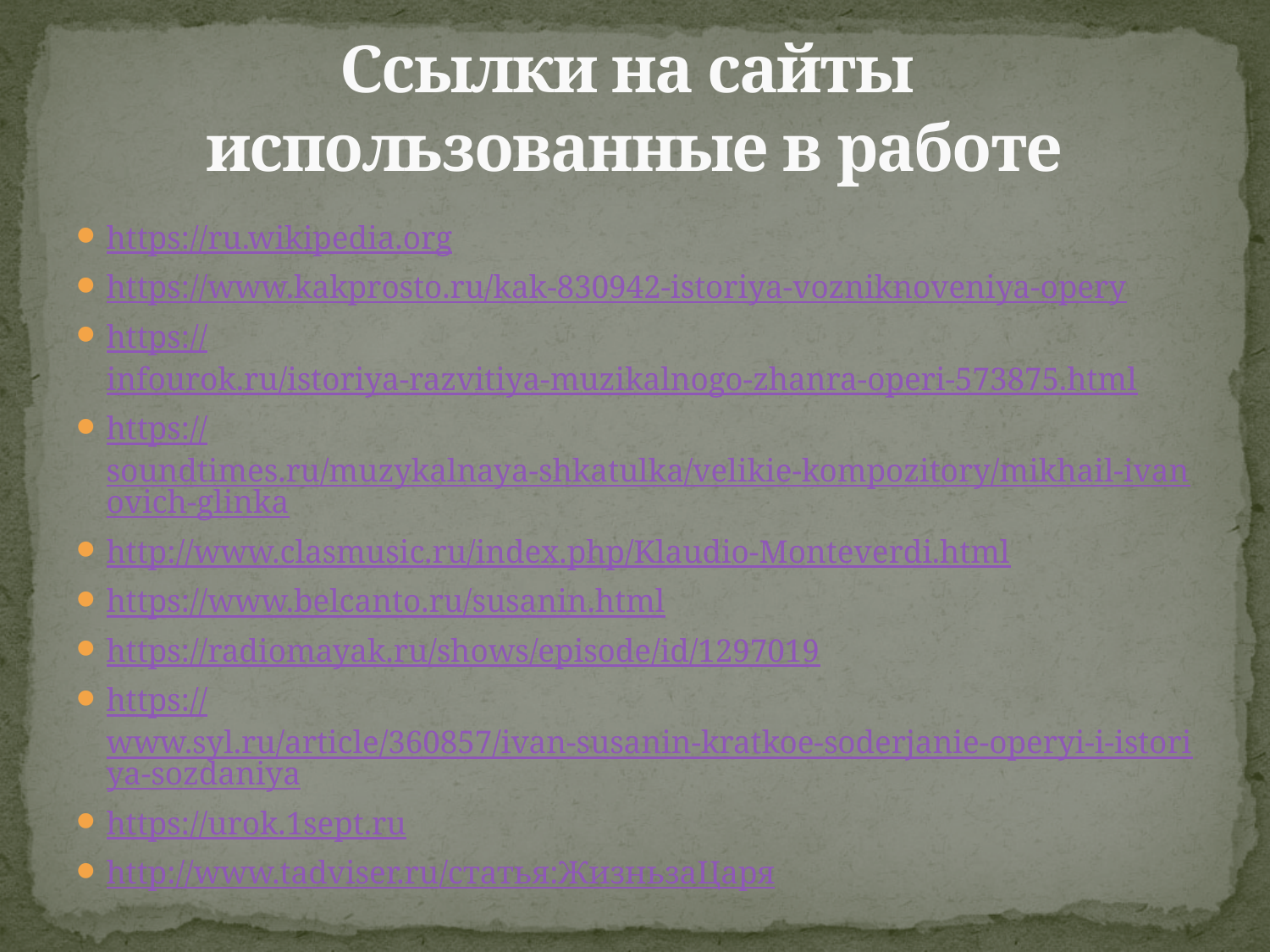

# Ссылки на сайты использованные в работе
https://ru.wikipedia.org
https://www.kakprosto.ru/kak-830942-istoriya-vozniknoveniya-opery
https://infourok.ru/istoriya-razvitiya-muzikalnogo-zhanra-operi-573875.html
https://soundtimes.ru/muzykalnaya-shkatulka/velikie-kompozitory/mikhail-ivanovich-glinka
http://www.clasmusic.ru/index.php/Klaudio-Monteverdi.html
https://www.belcanto.ru/susanin.html
https://radiomayak.ru/shows/episode/id/1297019
https://www.syl.ru/article/360857/ivan-susanin-kratkoe-soderjanie-operyi-i-istoriya-sozdaniya
https://urok.1sept.ru
http://www.tadviser.ru/статья:ЖизньзаЦаря